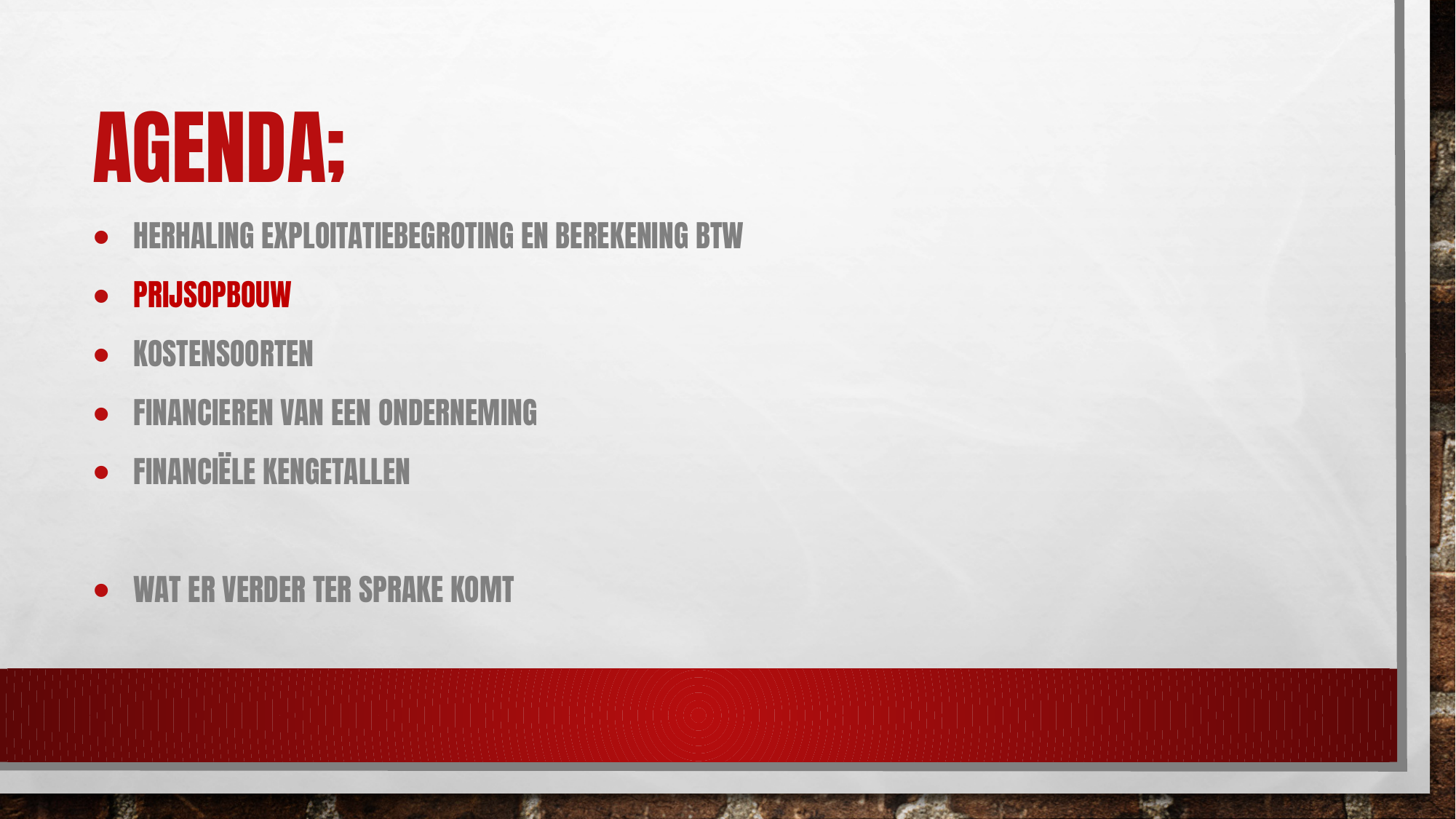

# AGENDA;
Herhaling exploitatiebegroting en berekening BTW
Prijsopbouw
Kostensoorten
Financieren van een onderneming
Financiële kengetallen

Wat er verder ter sprake komt